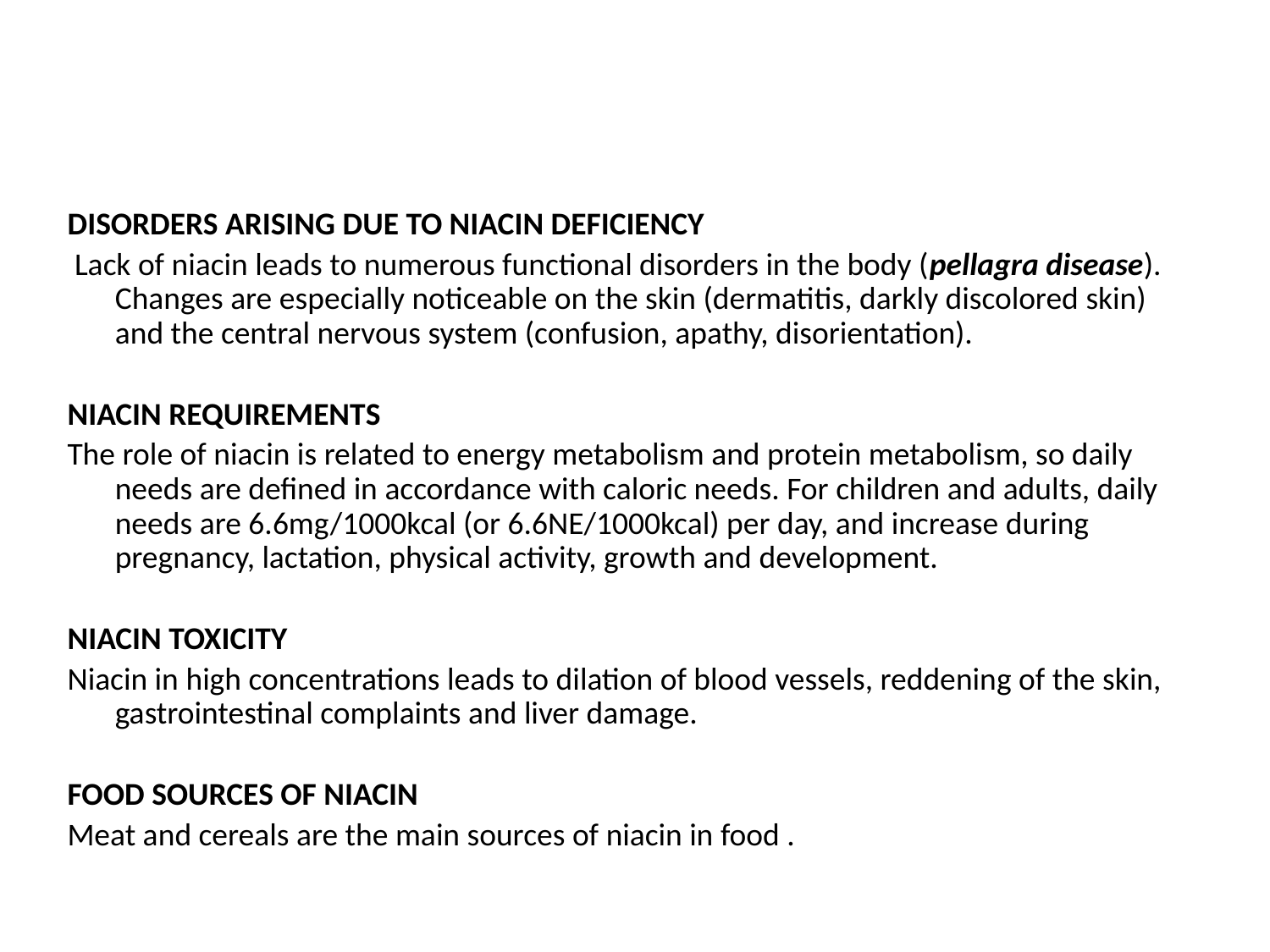

DISORDERS ARISING DUE TO NIACIN DEFICIENCY
 Lack of niacin leads to numerous functional disorders in the body (pellagra disease). Changes are especially noticeable on the skin (dermatitis, darkly discolored skin) and the central nervous system (confusion, apathy, disorientation).

NIACIN REQUIREMENTS
The role of niacin is related to energy metabolism and protein metabolism, so daily needs are defined in accordance with caloric needs. For children and adults, daily needs are 6.6mg/1000kcal (or 6.6NE/1000kcal) per day, and increase during pregnancy, lactation, physical activity, growth and development.

NIACIN TOXICITY
Niacin in high concentrations leads to dilation of blood vessels, reddening of the skin, gastrointestinal complaints and liver damage.

FOOD SOURCES OF NIACIN
Meat and cereals are the main sources of niacin in food .